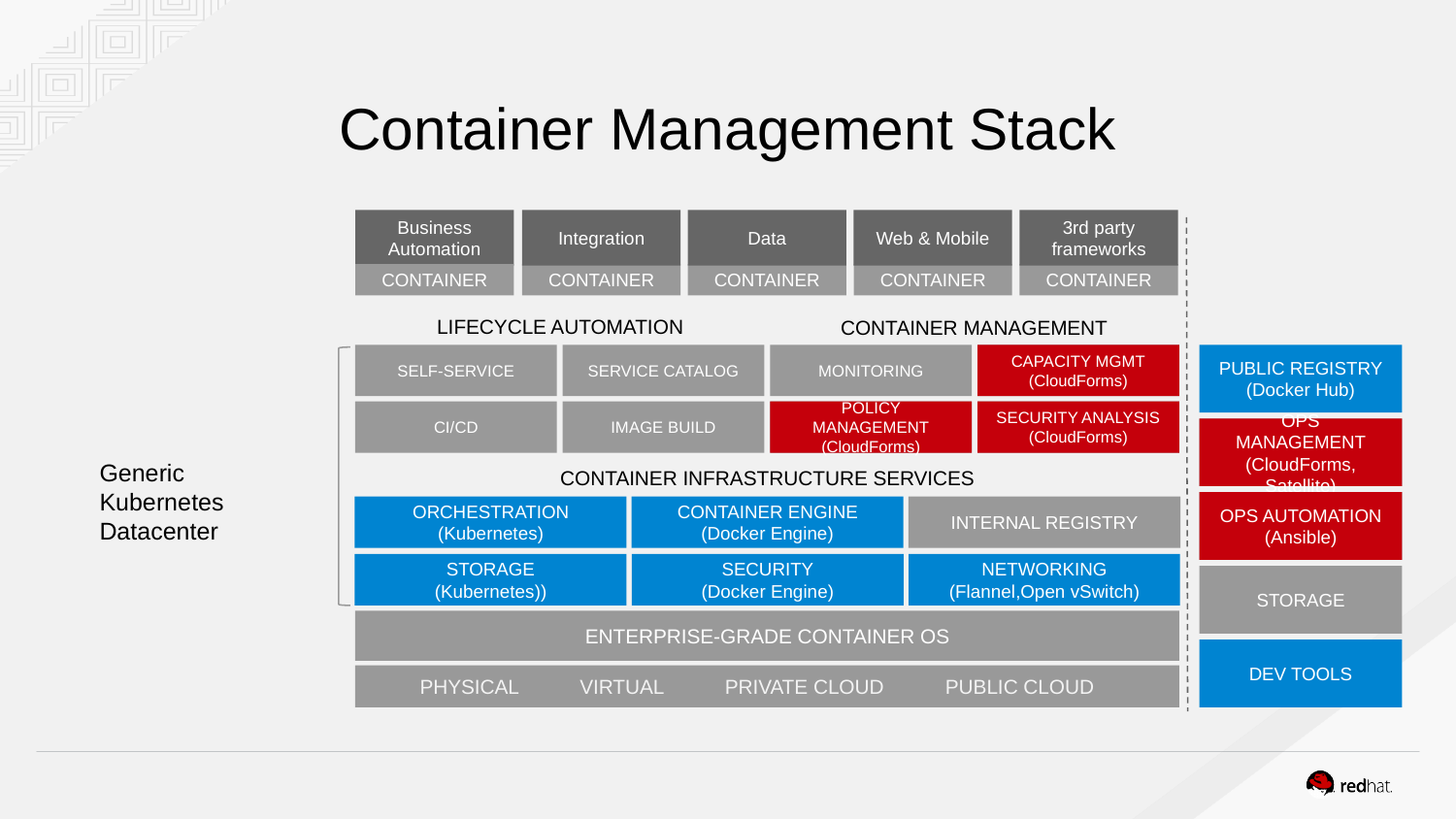

# Container Management Stack
Business Automation
Integration
Data
Web & Mobile
3rd party frameworks
CONTAINER
CONTAINER
CONTAINER
CONTAINER
CONTAINER
LIFECYCLE AUTOMATION
CONTAINER MANAGEMENT
SELF-SERVICE
SERVICE CATALOG
MONITORING
CAPACITY MGMT
CAPACITY MGMT
(CloudForms)
PUBLIC REGISTRY
(Docker Hub)

CI/CD
IMAGE BUILD
POLICY MANAGEMENT
POLICY MANAGEMENT
(CloudForms)
SECURITY ANALYSIS
SECURITY ANALYSIS
(CloudForms)
OPS MANAGEMENT
OPS MANAGEMENT
(CloudForms, Satellite)
Generic
Kubernetes
Datacenter
CONTAINER INFRASTRUCTURE SERVICES
OPS AUTOMATION
OPS AUTOMATION
(Ansible)
ORCHESTRATION
(Kubernetes)
CONTAINER ENGINE
(Docker Engine)
INTERNAL REGISTRY
STORAGE
(Kubernetes))
SECURITY
(Docker Engine)
NETWORKING
(Flannel,Open vSwitch)
STORAGE
ENTERPRISE-GRADE CONTAINER OS
DEV TOOLS
         PHYSICAL           VIRTUAL           PRIVATE CLOUD           PUBLIC CLOUD